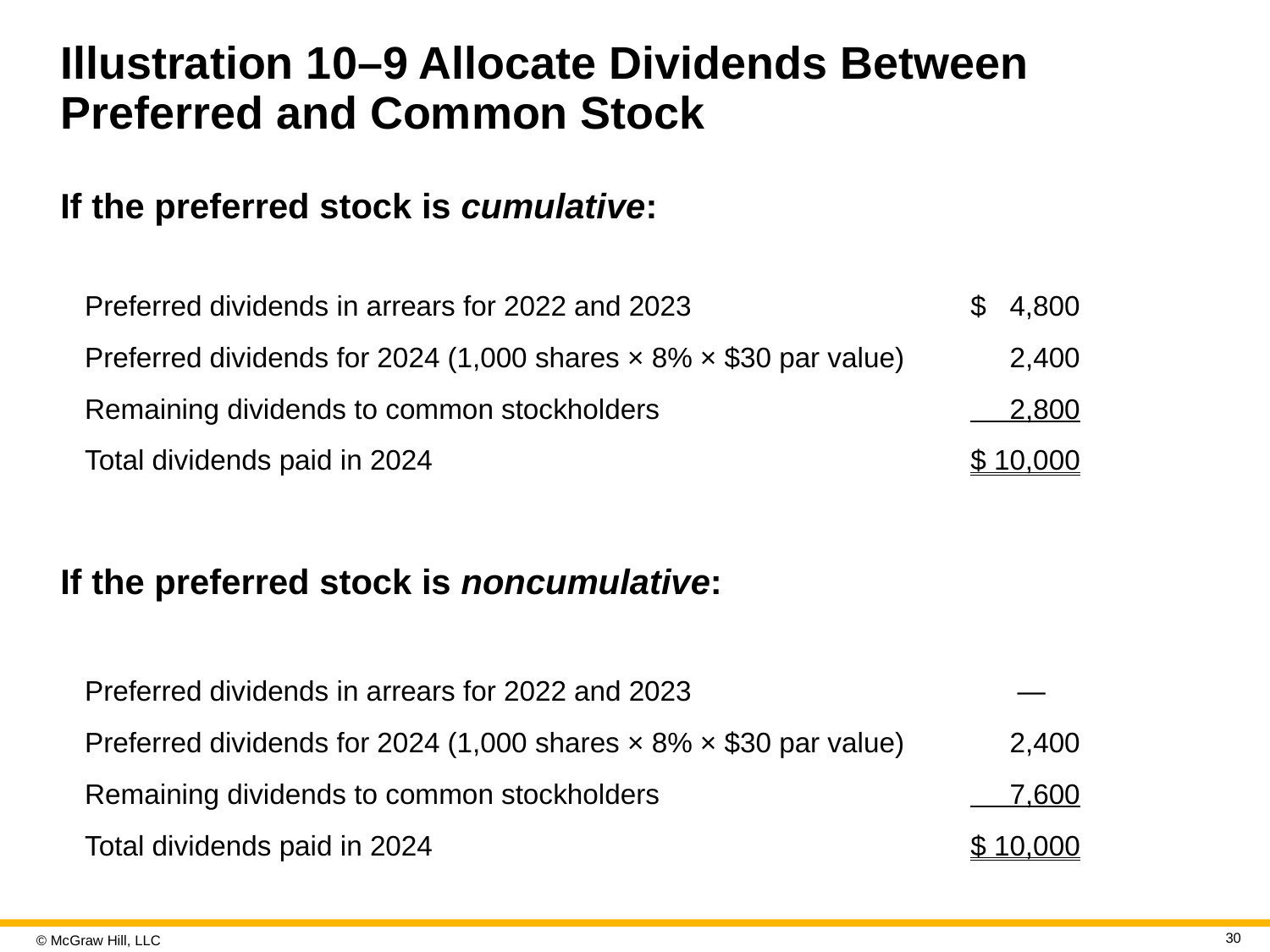

# Illustration 10–9 Allocate Dividends Between Preferred and Common Stock
If the preferred stock is cumulative:
| Preferred dividends in arrears for 2022 and 2023 | $ 4,800 |
| --- | --- |
| Preferred dividends for 2024 (1,000 shares × 8% × $30 par value) | 2,400 |
| Remaining dividends to common stockholders | 2,800 |
| Total dividends paid in 2024 | $ 10,000 |
If the preferred stock is noncumulative:
| Preferred dividends in arrears for 2022 and 2023 | — |
| --- | --- |
| Preferred dividends for 2024 (1,000 shares × 8% × $30 par value) | 2,400 |
| Remaining dividends to common stockholders | 7,600 |
| Total dividends paid in 2024 | $ 10,000 |
30